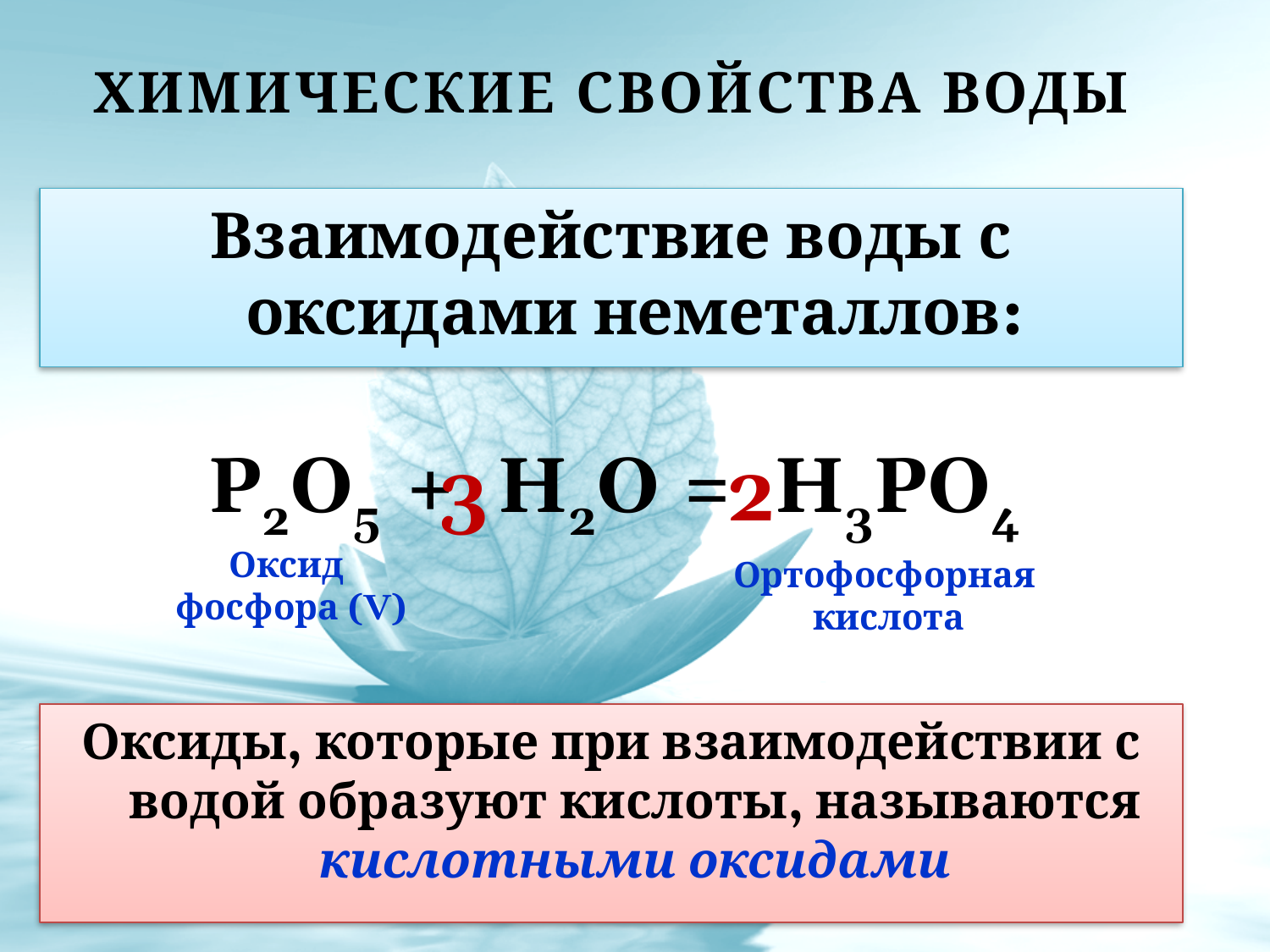

# Химические свойства воды
Взаимодействие воды с оксидами неметаллов:
P2O5  +  H2O =  H3PO4
3
2
Оксид
фосфора (V)
Ортофосфорная
кислота
Оксиды, которые при взаимодействии с водой образуют кислоты, называются кислотными оксидами